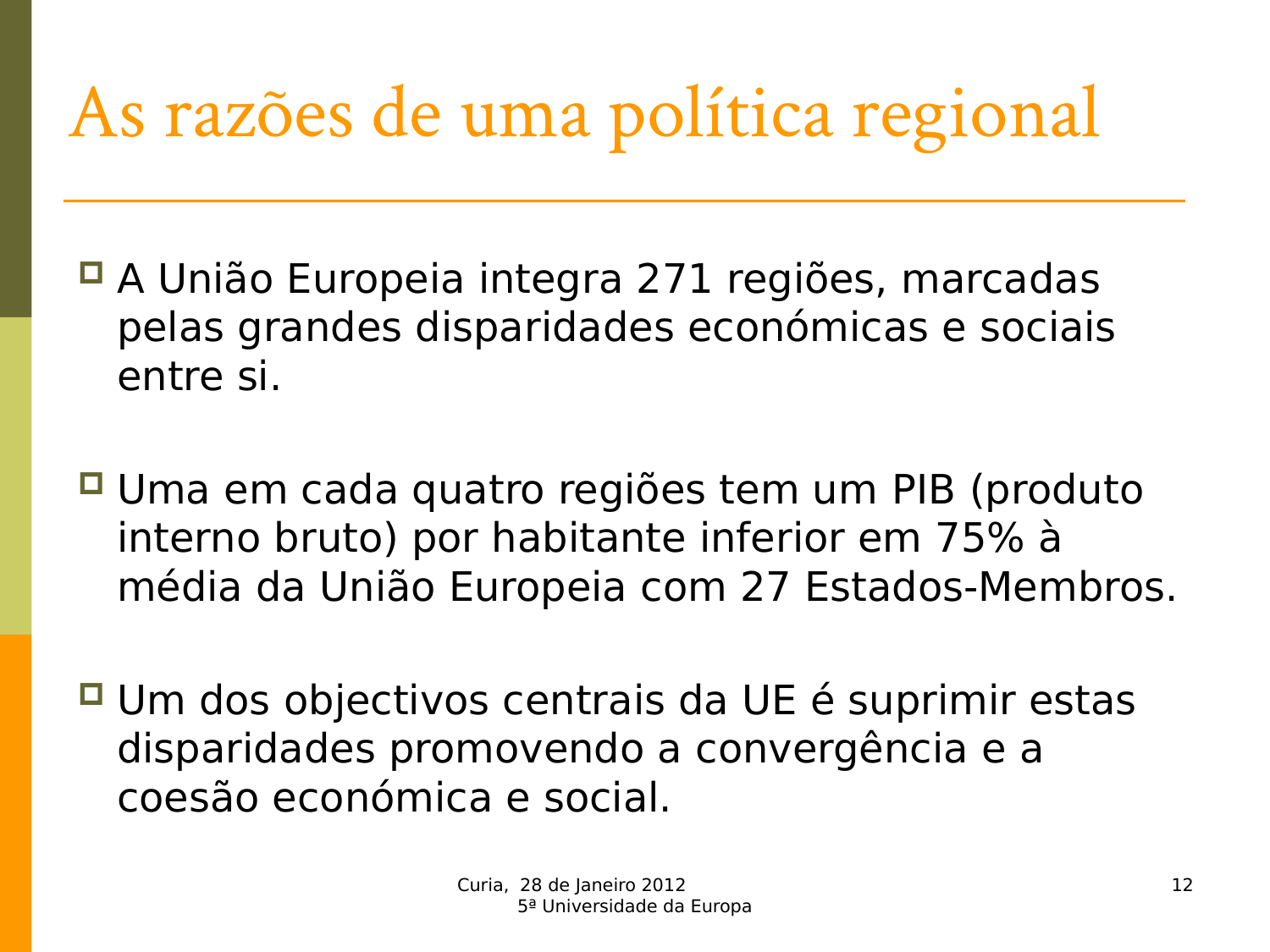

As razões de uma política regional
A União Europeia integra 271 regiões, marcadas pelas grandes disparidades económicas e sociais entre si.

Uma em cada quatro regiões tem um PIB (produto interno bruto) por habitante inferior em 75% à média da União Europeia com 27 Estados-Membros.

Um dos objectivos centrais da UE é suprimir estas disparidades promovendo a convergência e a coesão económica e social.

Curia,  28 de Janeiro 2012                        5ª Universidade da Europa
12